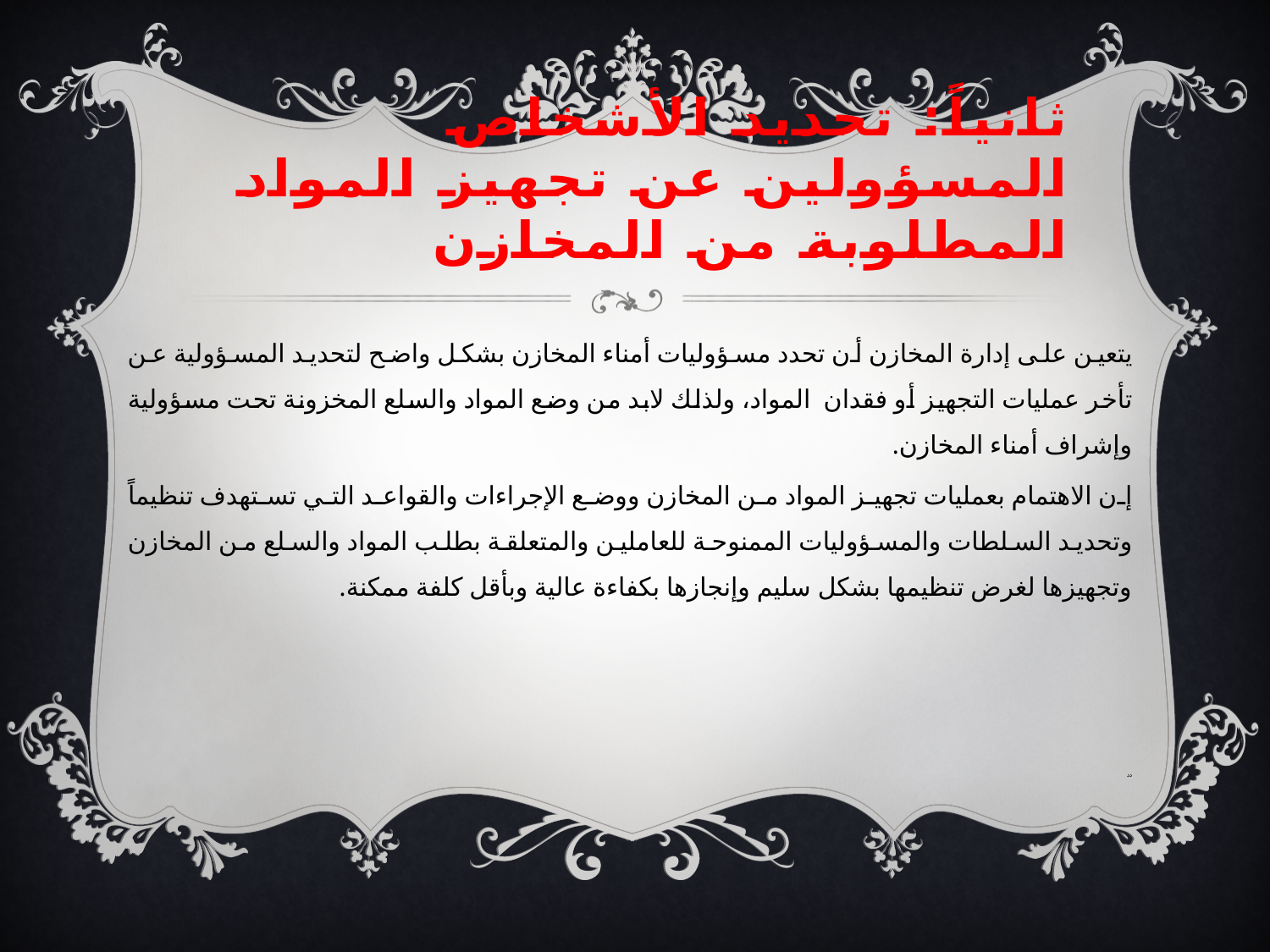

# ثانياً: تحديد الأشخاص المسؤولين عن تجهيز المواد المطلوبة من المخازن
يتعين على إدارة المخازن أن تحدد مسؤوليات أمناء المخازن بشكل واضح لتحديد المسؤولية عن تأخر عمليات التجهيز أو فقدان  المواد، ولذلك لابد من وضع المواد والسلع المخزونة تحت مسؤولية وإشراف أمناء المخازن.
إن الاهتمام بعمليات تجهيز المواد من المخازن ووضع الإجراءات والقواعد التي تستهدف تنظيماً وتحديد السلطات والمسؤوليات الممنوحة للعاملين والمتعلقة بطلب المواد والسلع من المخازن وتجهيزها لغرض تنظيمها بشكل سليم وإنجازها بكفاءة عالية وبأقل كلفة ممكنة.

دد